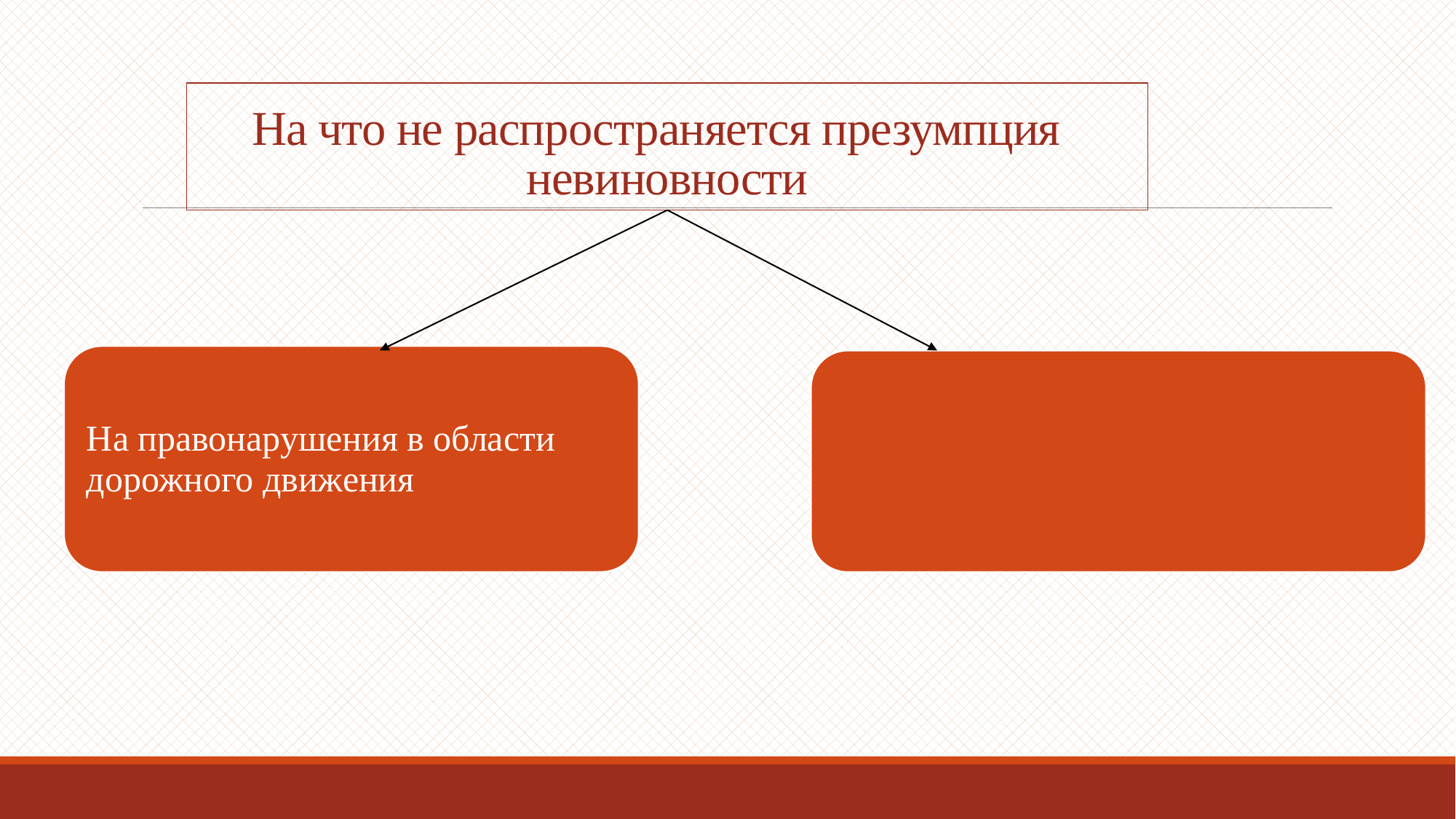

# На что не распространяется презумпция   невиновности
На правонарушения в области дорожного движения